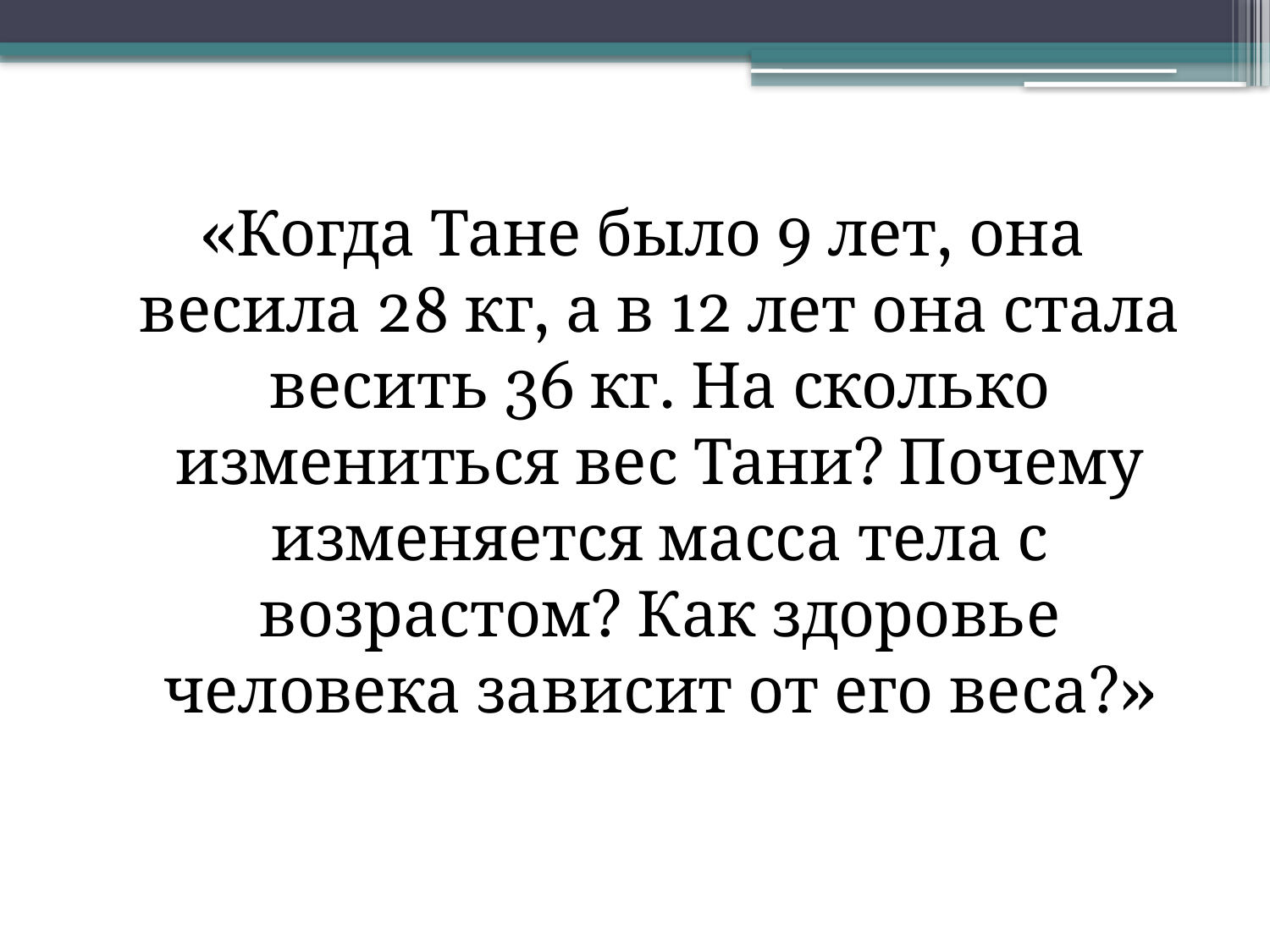

«Когда Тане было 9 лет, она весила 28 кг, а в 12 лет она стала весить 36 кг. На сколько измениться вес Тани? Почему изменяется масса тела с возрастом? Как здоровье человека зависит от его веса?»